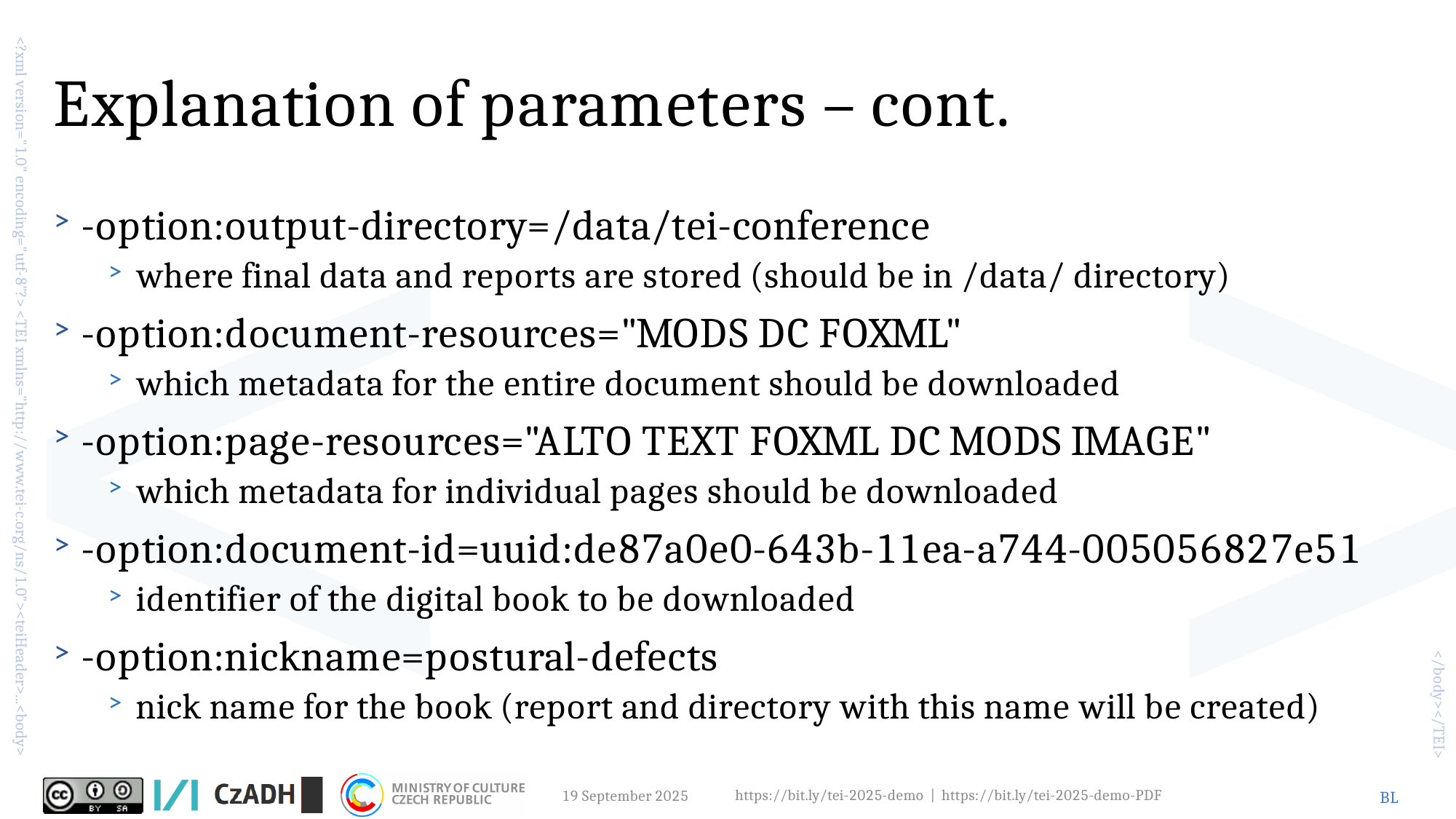

# Explanation of parameters – cont.
-option:output-directory=/data/tei-conference
where final data and reports are stored (should be in /data/ directory)
-option:document-resources="MODS DC FOXML"
which metadata for the entire document should be downloaded
-option:page-resources="ALTO TEXT FOXML DC MODS IMAGE"
which metadata for individual pages should be downloaded
-option:document-id=uuid:de87a0e0-643b-11ea-a744-005056827e51
identifier of the digital book to be downloaded
-option:nickname=postural-defects
nick name for the book (report and directory with this name will be created)
19 September 2025